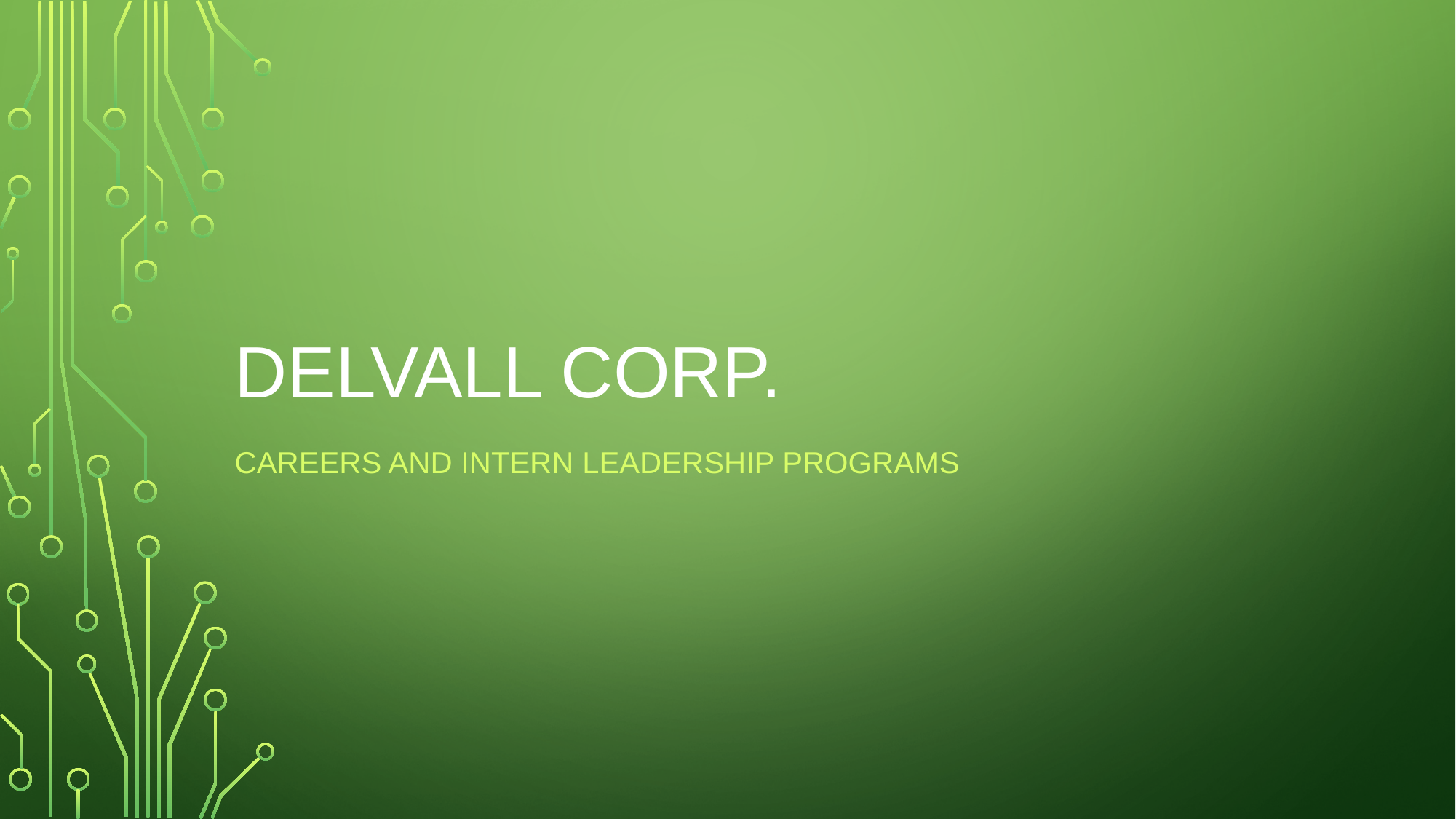

# Delvall Corp.
Careers and Intern Leadership Programs